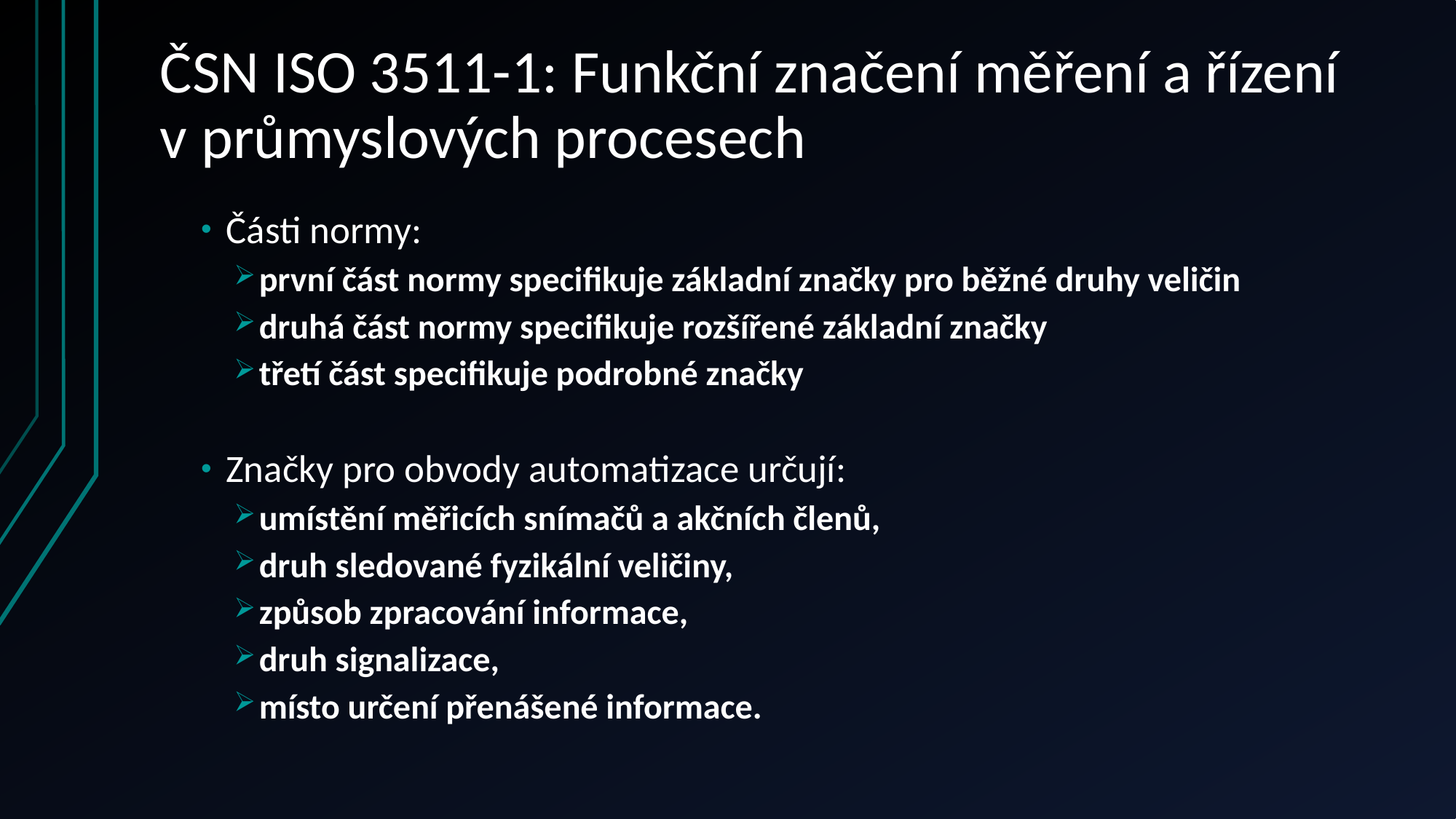

# ČSN ISO 3511-1: Funkční značení měření a řízení v průmyslových procesech
Části normy:
první část normy specifikuje základní značky pro běžné druhy veličin
druhá část normy specifikuje rozšířené základní značky
třetí část specifikuje podrobné značky

Značky pro obvody automatizace určují:
umístění měřicích snímačů a akčních členů,
druh sledované fyzikální veličiny,
způsob zpracování informace,
druh signalizace,
místo určení přenášené informace.